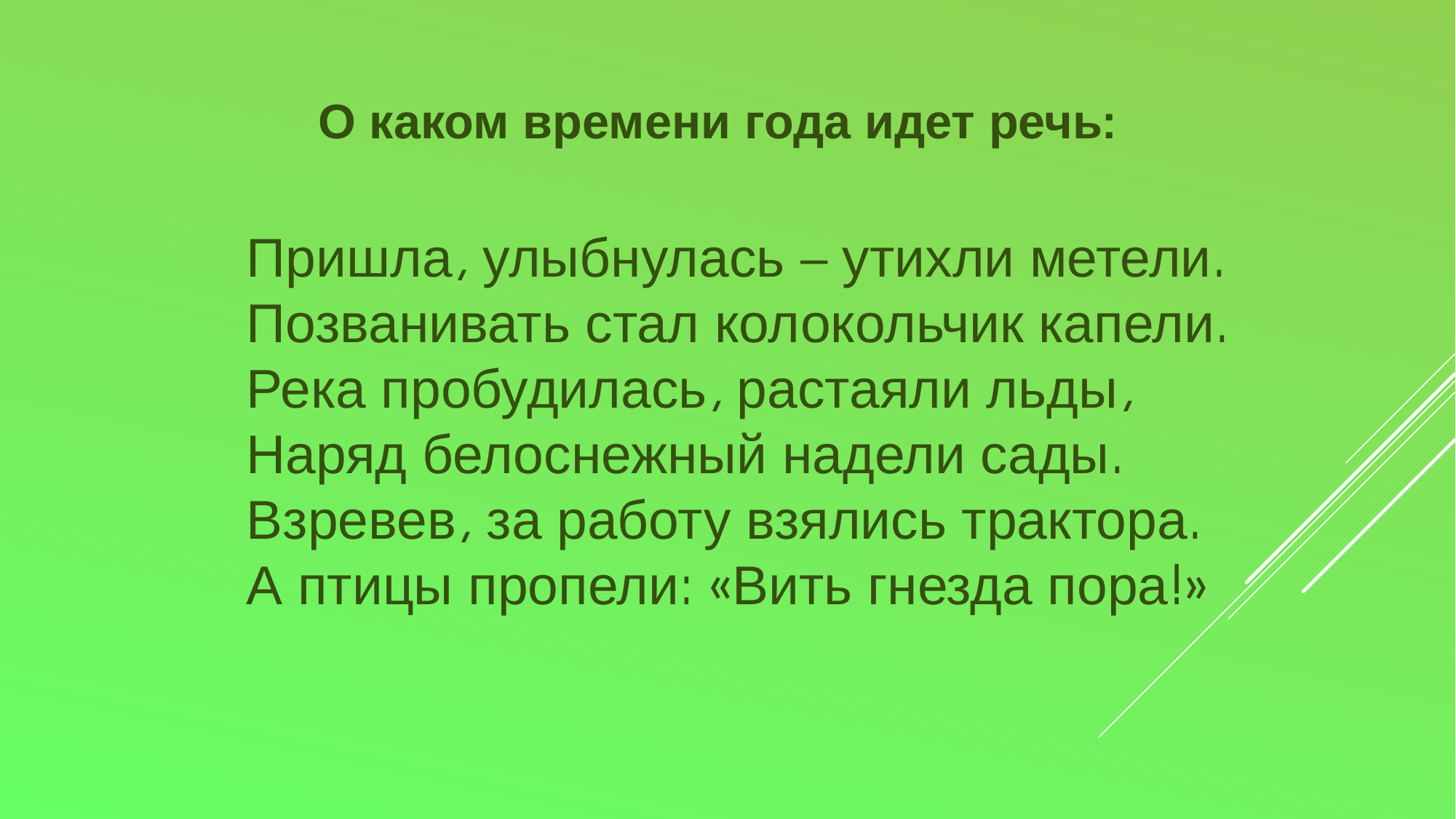

О каком времени года идет речь:
Пришла, улыбнулась – утихли метели.
Позванивать стал колокольчик капели.
Река пробудилась, растаяли льды,
Наряд белоснежный надели сады.
Взревев, за работу взялись трактора.
А птицы пропели: «Вить гнезда пора!»